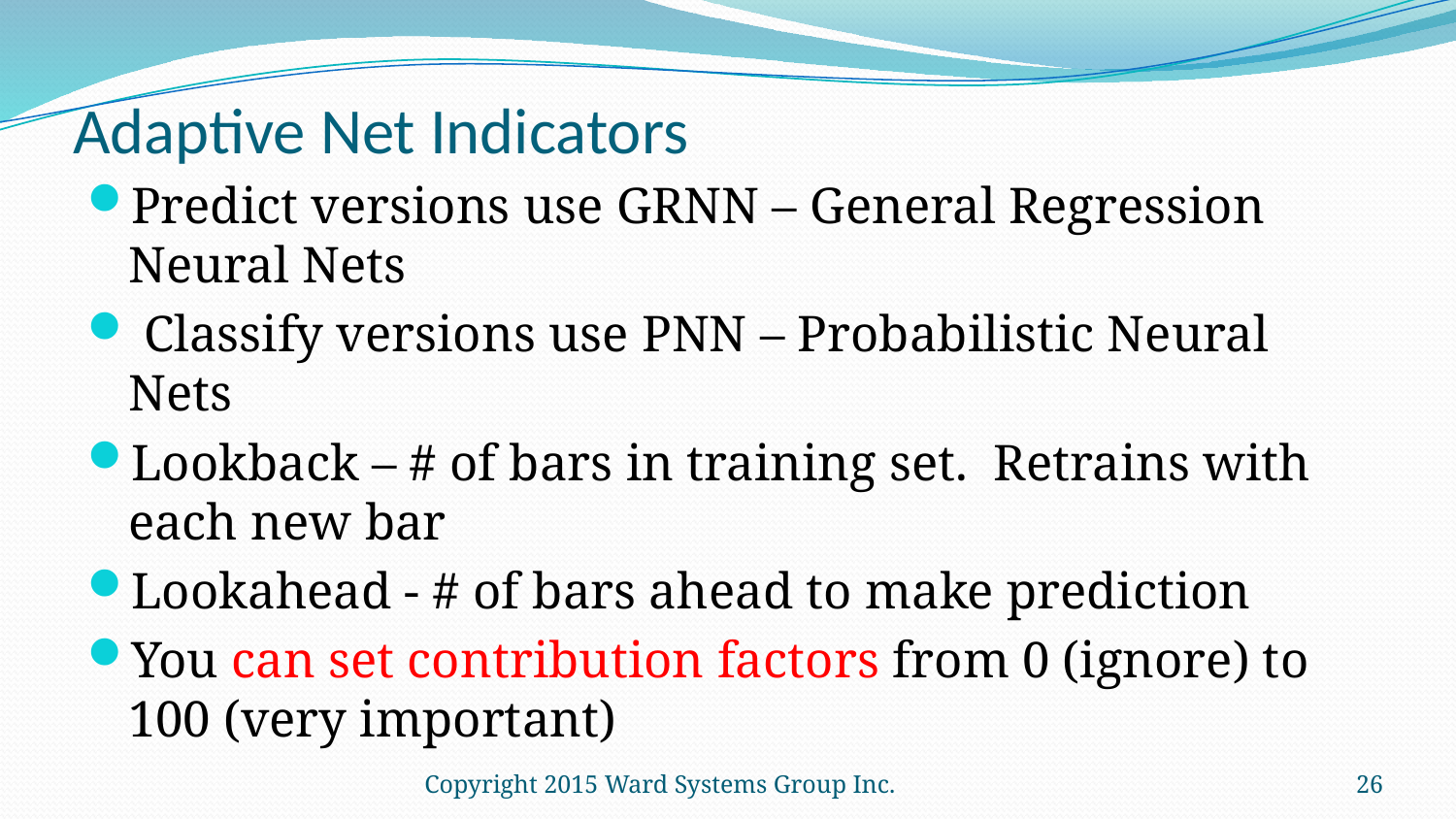

# Adaptive Net Indicators
Predict versions use GRNN – General Regression Neural Nets
 Classify versions use PNN – Probabilistic Neural Nets
Lookback – # of bars in training set.  Retrains with each new bar
Lookahead - # of bars ahead to make prediction
You can set contribution factors from 0 (ignore) to 100 (very important)
Copyright 2015 Ward Systems Group Inc.
26